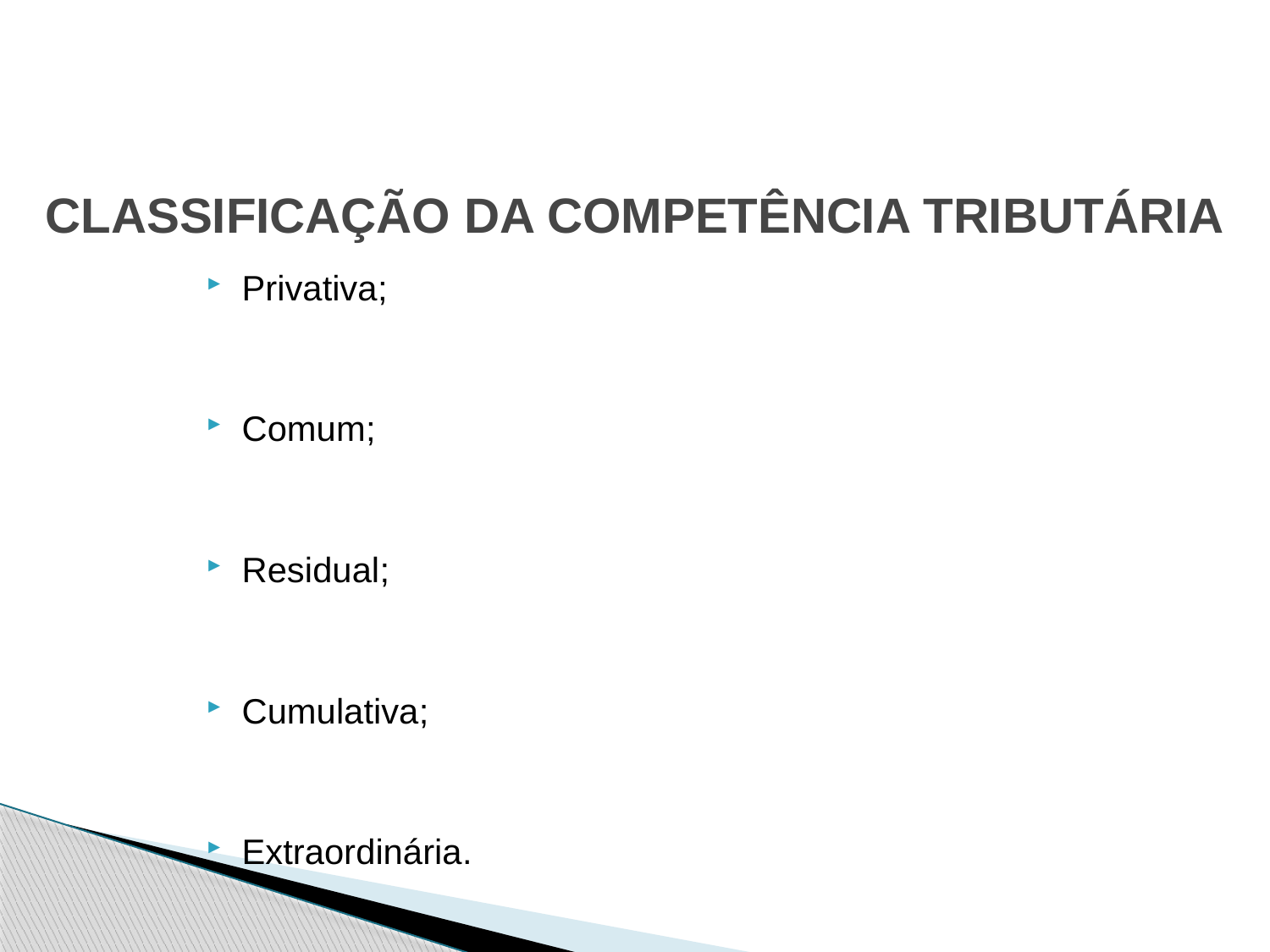

# CLASSIFICAÇÃO DA COMPETÊNCIA TRIBUTÁRIA
Privativa;

Comum;

Residual;

Cumulativa;

Extraordinária.